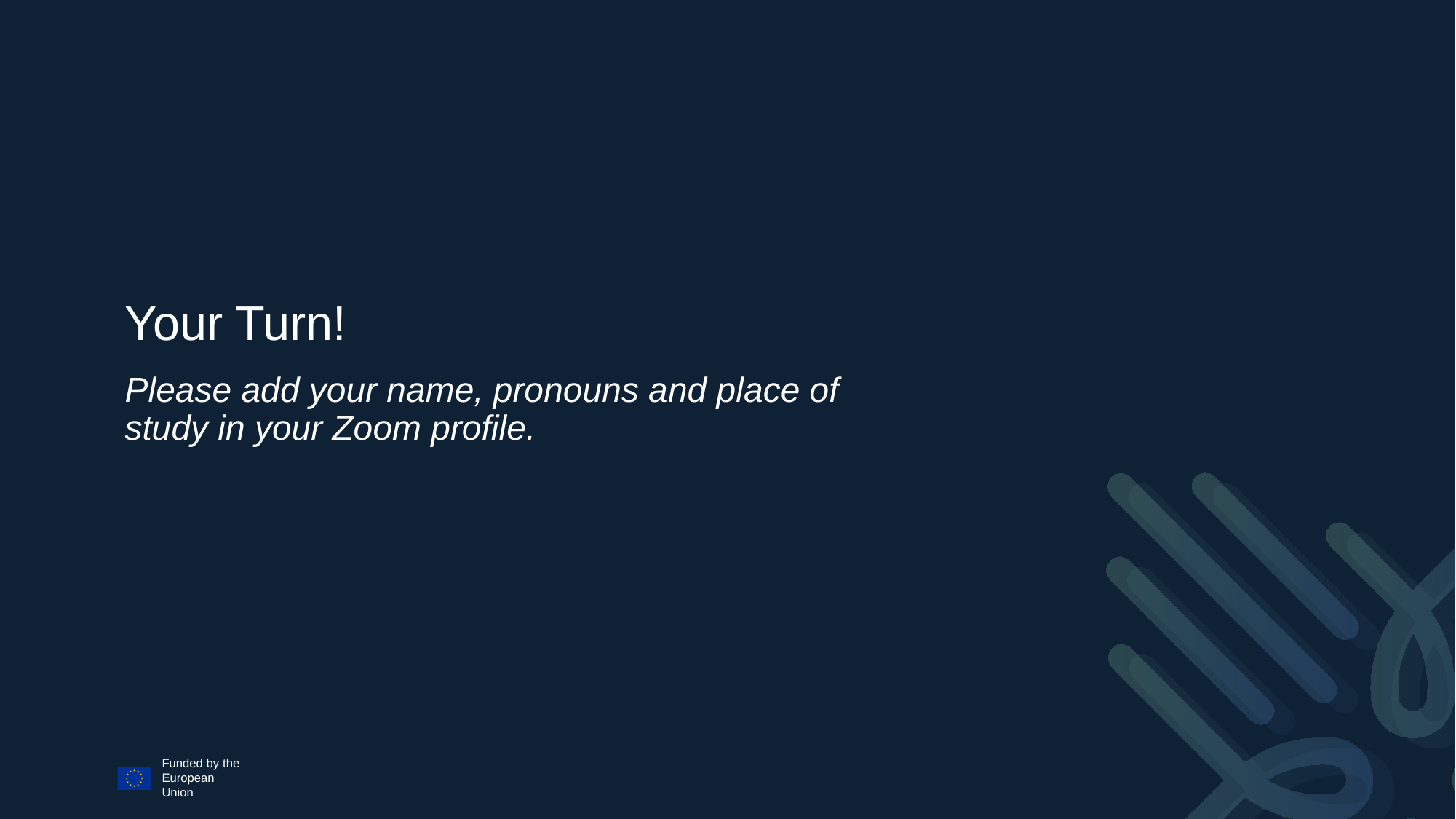

# Your Turn!
Please add your name, pronouns and place of study in your Zoom profile.